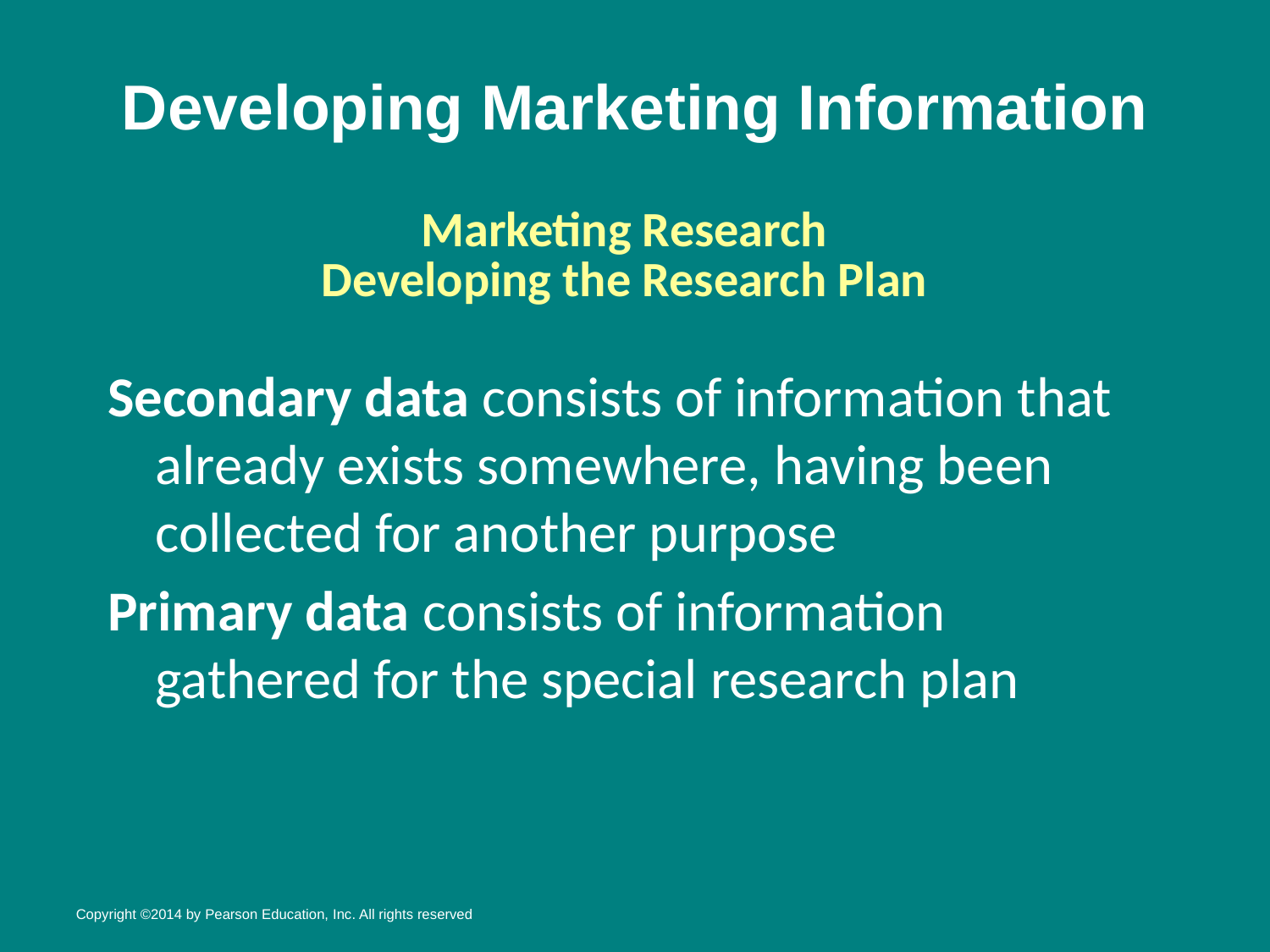

# Developing Marketing Information
Marketing Research
Developing the Research Plan

Secondary data consists of information that already exists somewhere, having been collected for another purpose
Primary data consists of information gathered for the special research plan

Copyright ©2014 by Pearson Education, Inc. All rights reserved